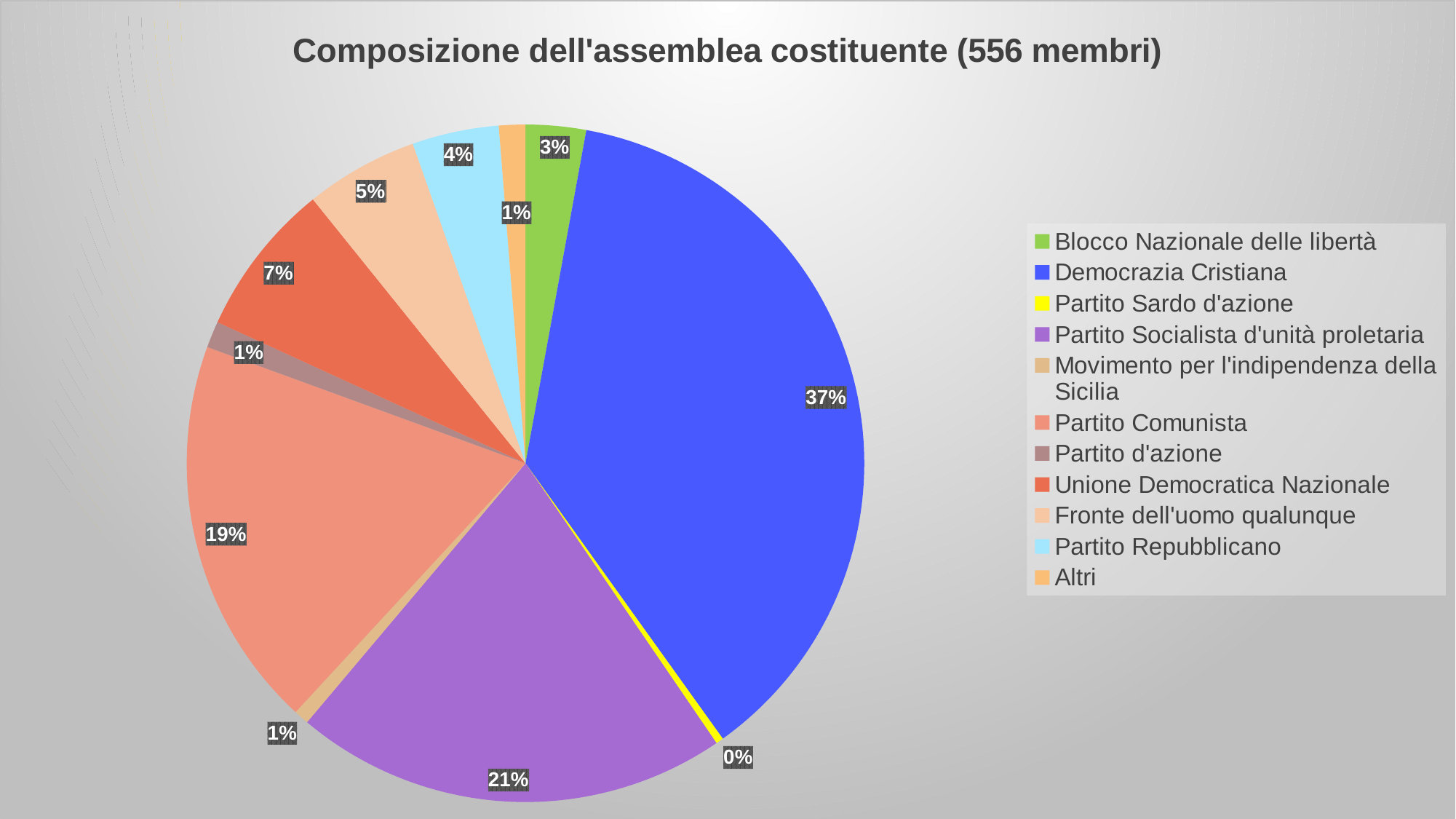

### Chart:

| Category | Composizione dell'assemblea costituente (556 membri) |
|---|---|
| Blocco Nazionale delle libertà | 16.0 |
| Democrazia Cristiana | 207.0 |
| Partito Sardo d'azione | 2.0 |
| Partito Socialista d'unità proletaria | 115.0 |
| Movimento per l'indipendenza della Sicilia | 4.0 |
| Partito Comunista | 104.0 |
| Partito d'azione | 7.0 |
| Unione Democratica Nazionale | 41.0 |
| Fronte dell'uomo qualunque | 30.0 |
| Partito Repubblicano | 23.0 |
| Altri | 7.0 |